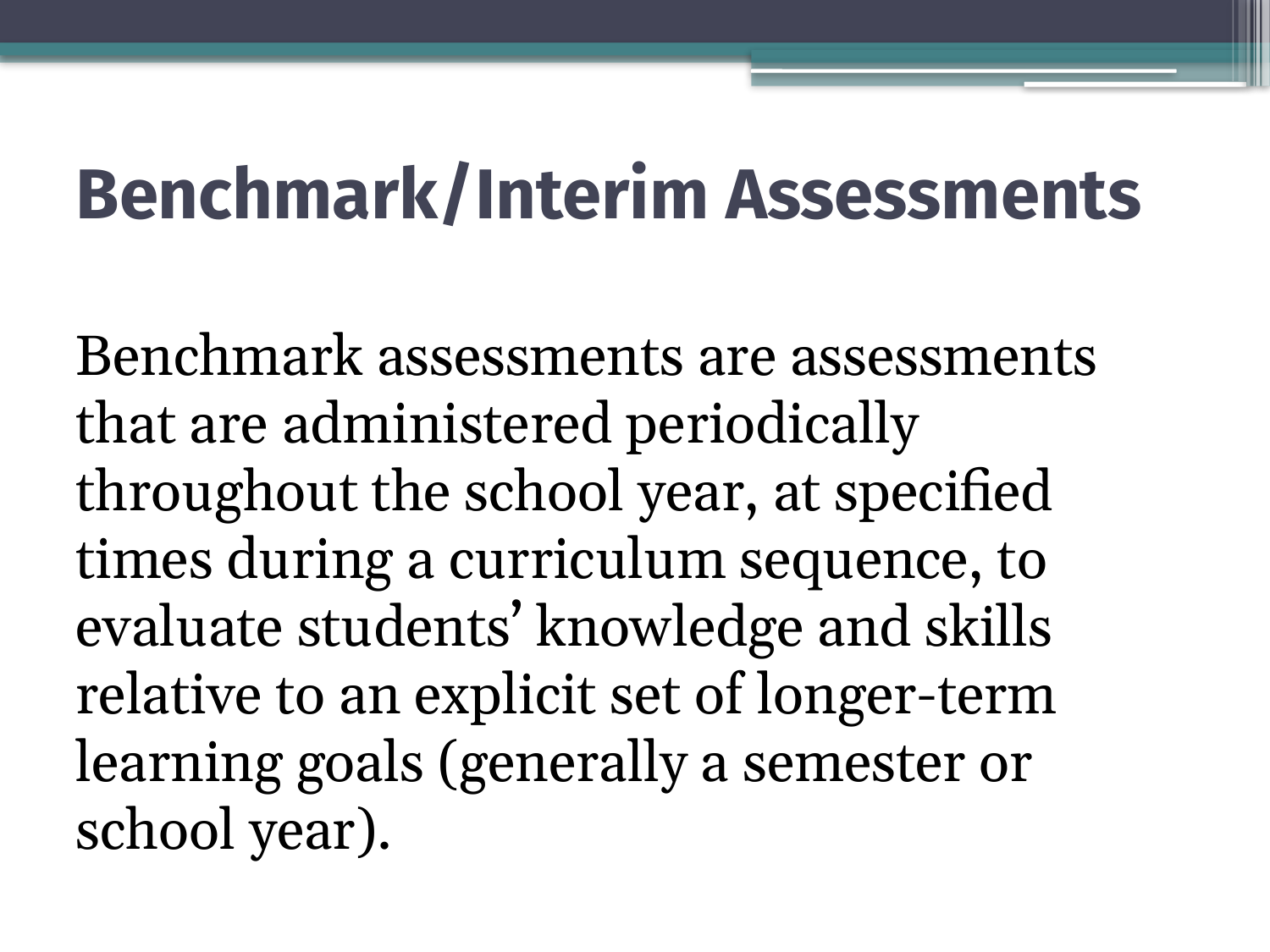

# Benchmark/Interim Assessments
Benchmark assessments are assessments that are administered periodically throughout the school year, at specified times during a curriculum sequence, to evaluate students’ knowledge and skills relative to an explicit set of longer-term learning goals (generally a semester or school year).